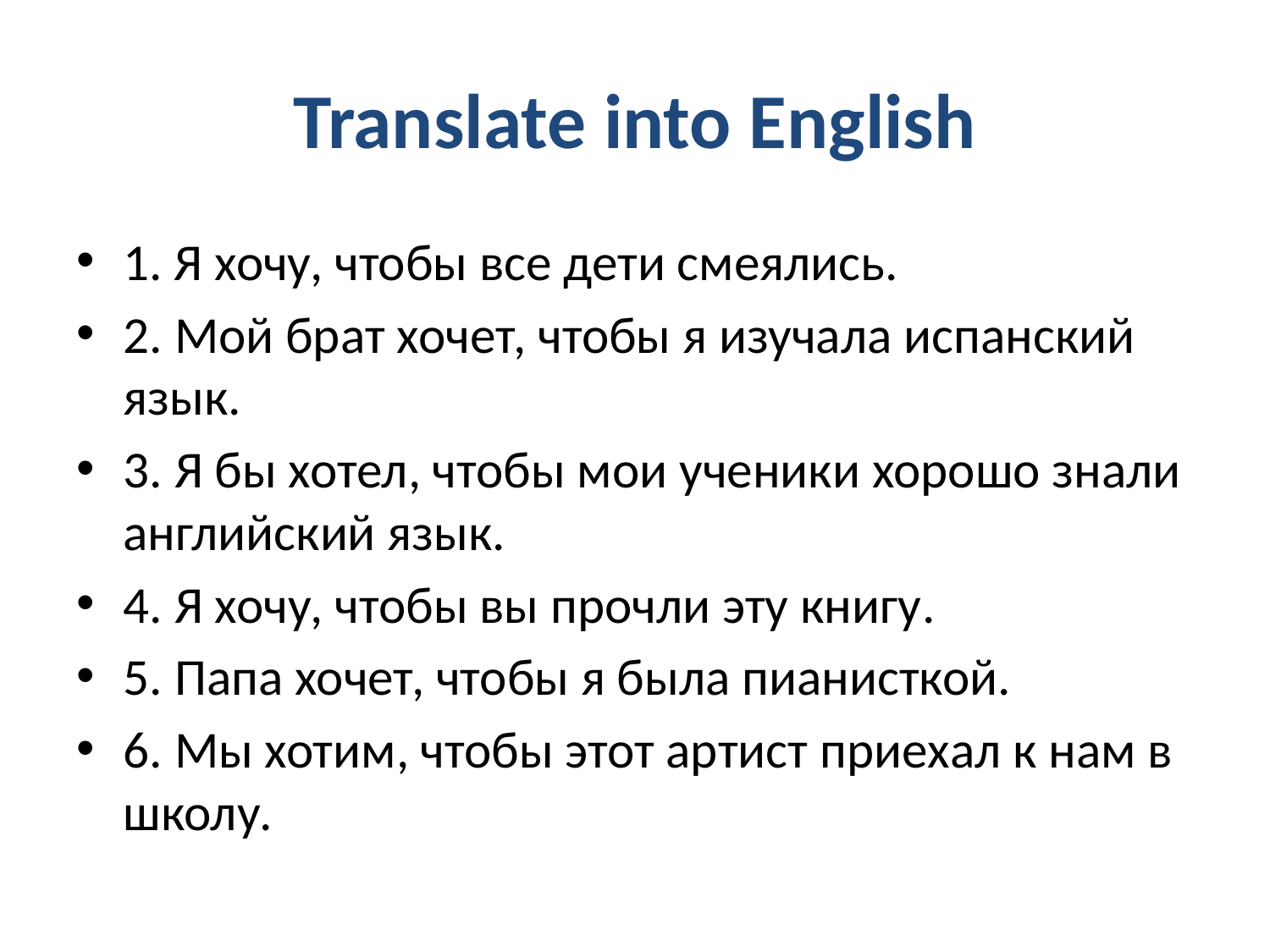

# Translate into English
1. Я хочу, чтобы все дети смеялись.
2. Мой брат хочет, чтобы я изучала испанский язык.
3. Я бы хотел, чтобы мои ученики хорошо знали английский язык.
4. Я хочу, чтобы вы прочли эту книгу.
5. Папа хочет, чтобы я была пианисткой.
6. Мы хотим, чтобы этот артист приехал к нам в школу.